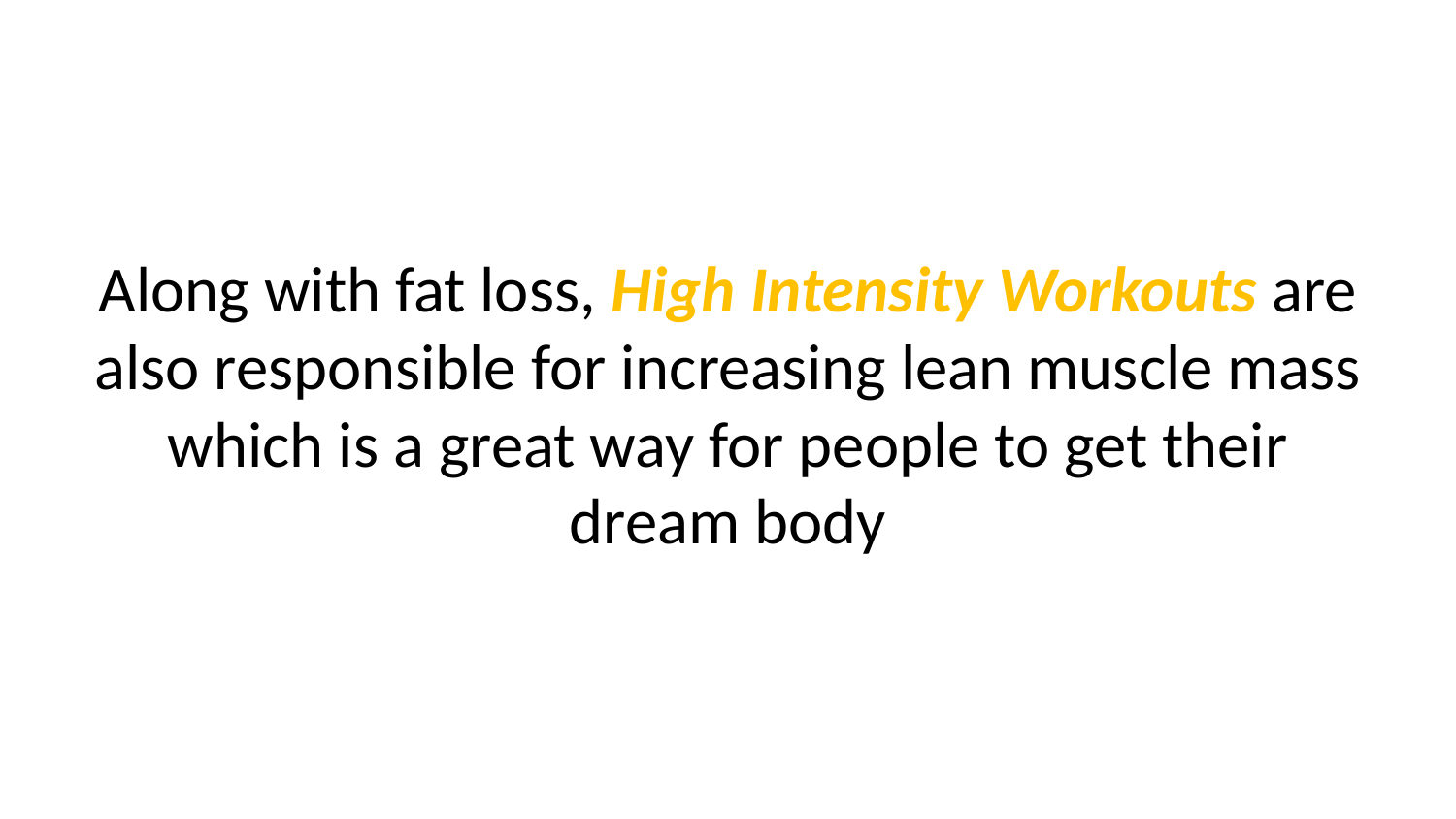

Along with fat loss, High Intensity Workouts are also responsible for increasing lean muscle mass which is a great way for people to get their dream body